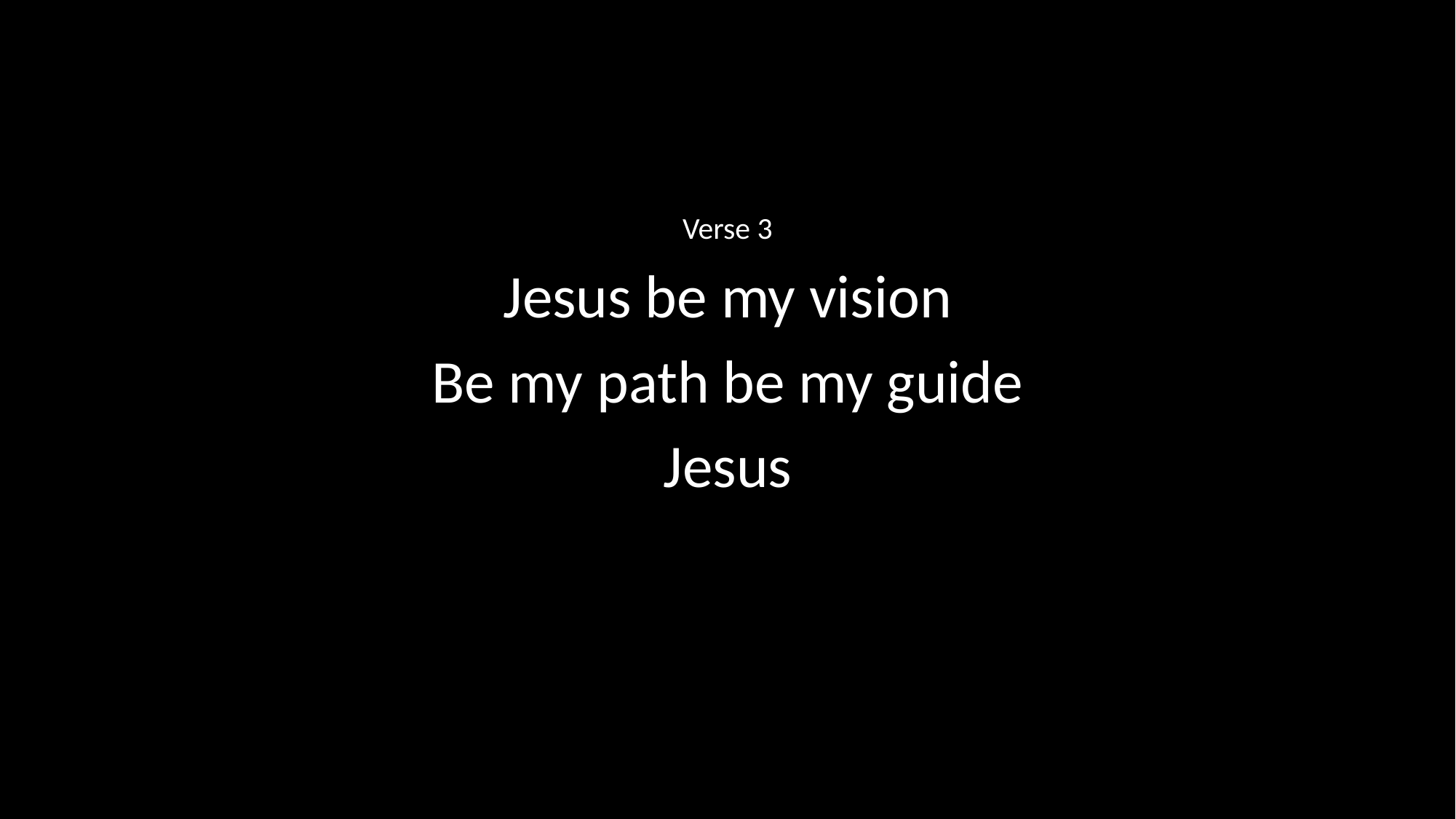

Verse 3
Jesus be my vision
Be my path be my guide
Jesus